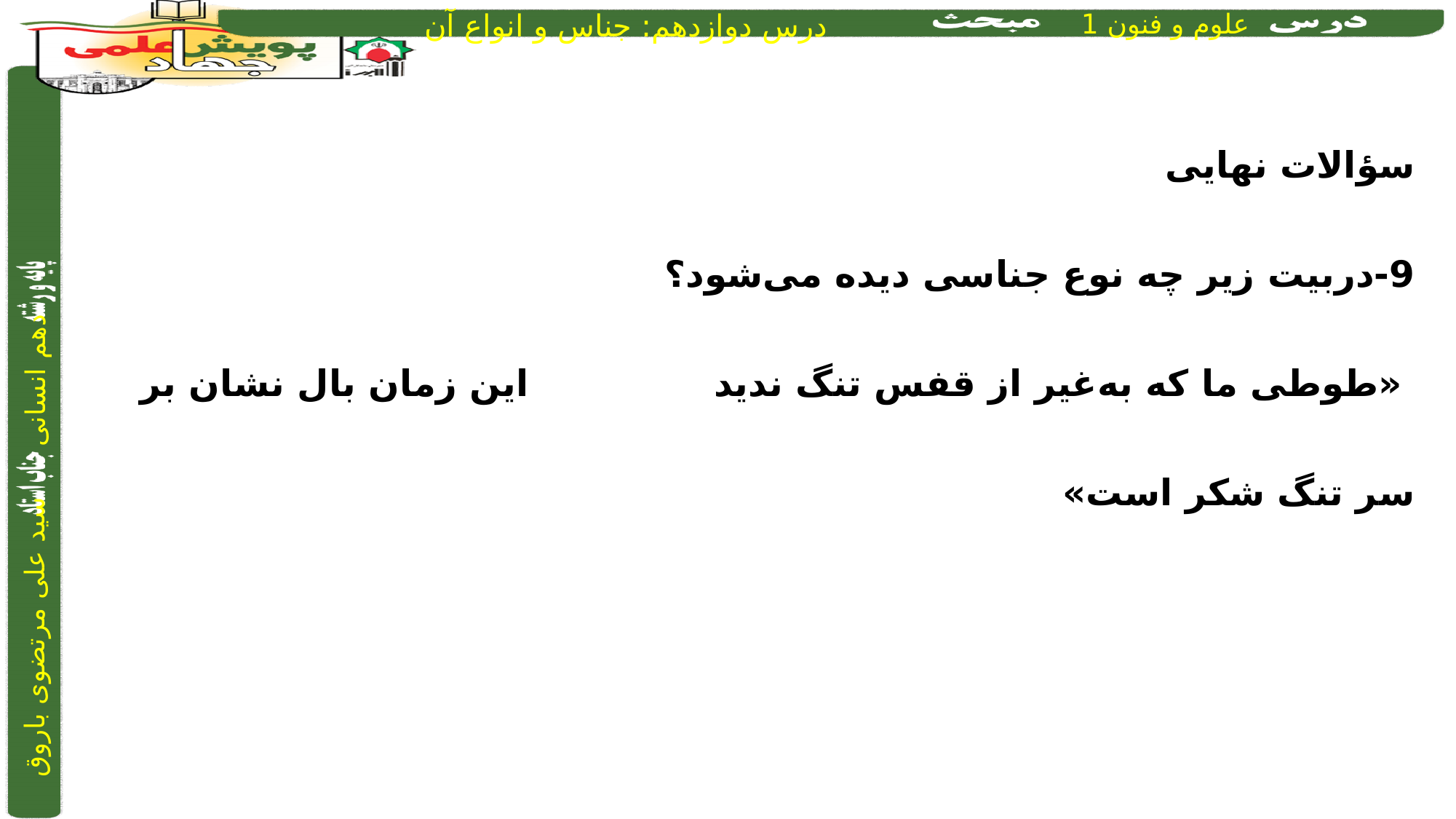

سؤالات نهایی
9-دربیت زیر چه نوع جناسی دیده می‌شود؟
 «طوطی ما که به‌غیر از قفس تنگ ندید       	 	 این زمان بال نشان بر سر تنگ شکر است»